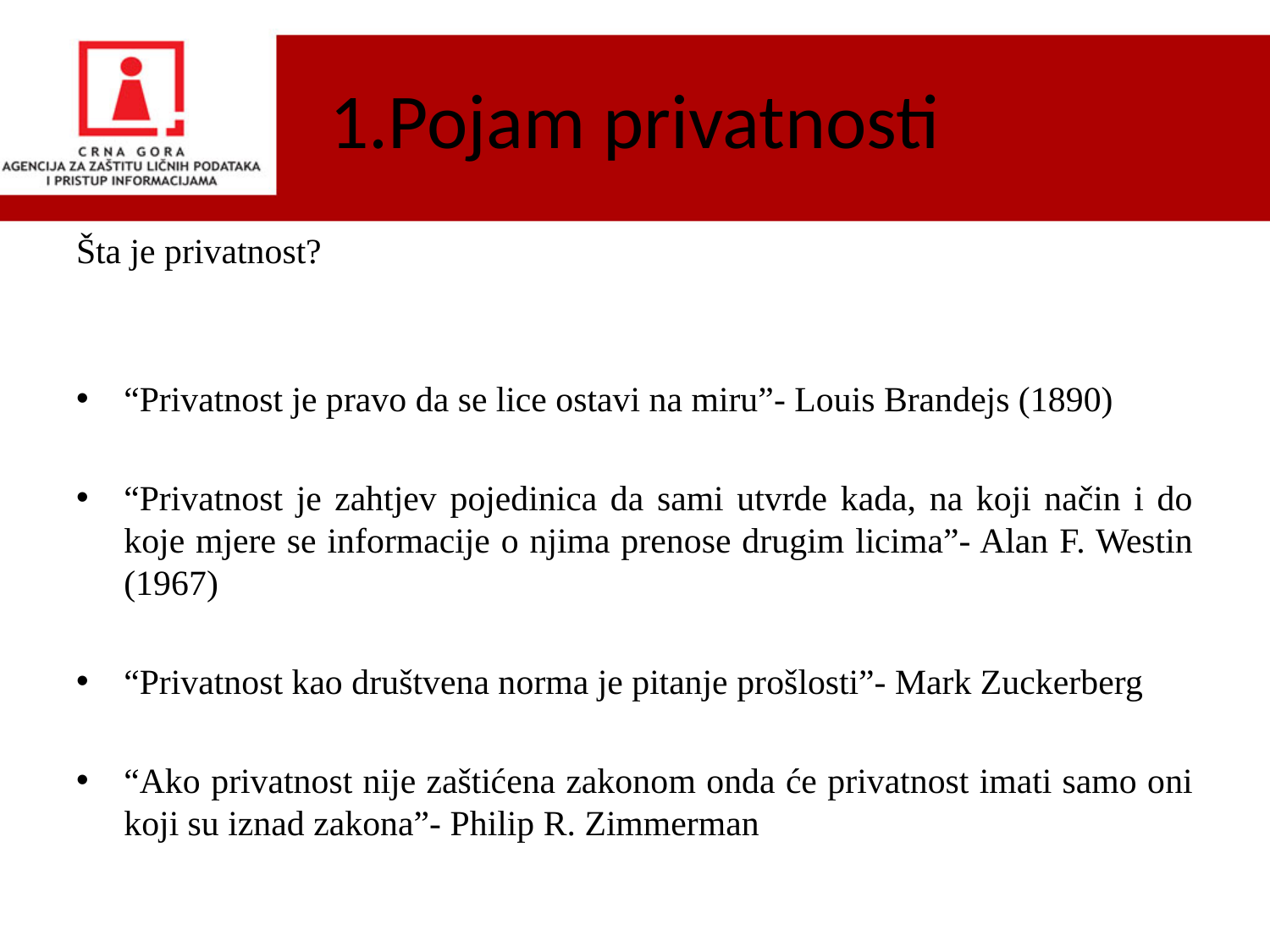

# 1.Pojam privatnosti
Šta je privatnost?

“Privatnost je pravo da se lice ostavi na miru”- Louis Brandejs (1890)

“Privatnost je zahtjev pojedinica da sami utvrde kada, na koji način i do koje mjere se informacije o njima prenose drugim licima”- Alan F. Westin (1967)

“Privatnost kao društvena norma je pitanje prošlosti”- Mark Zuckerberg

“Ako privatnost nije zaštićena zakonom onda će privatnost imati samo oni koji su iznad zakona”- Philip R. Zimmerman